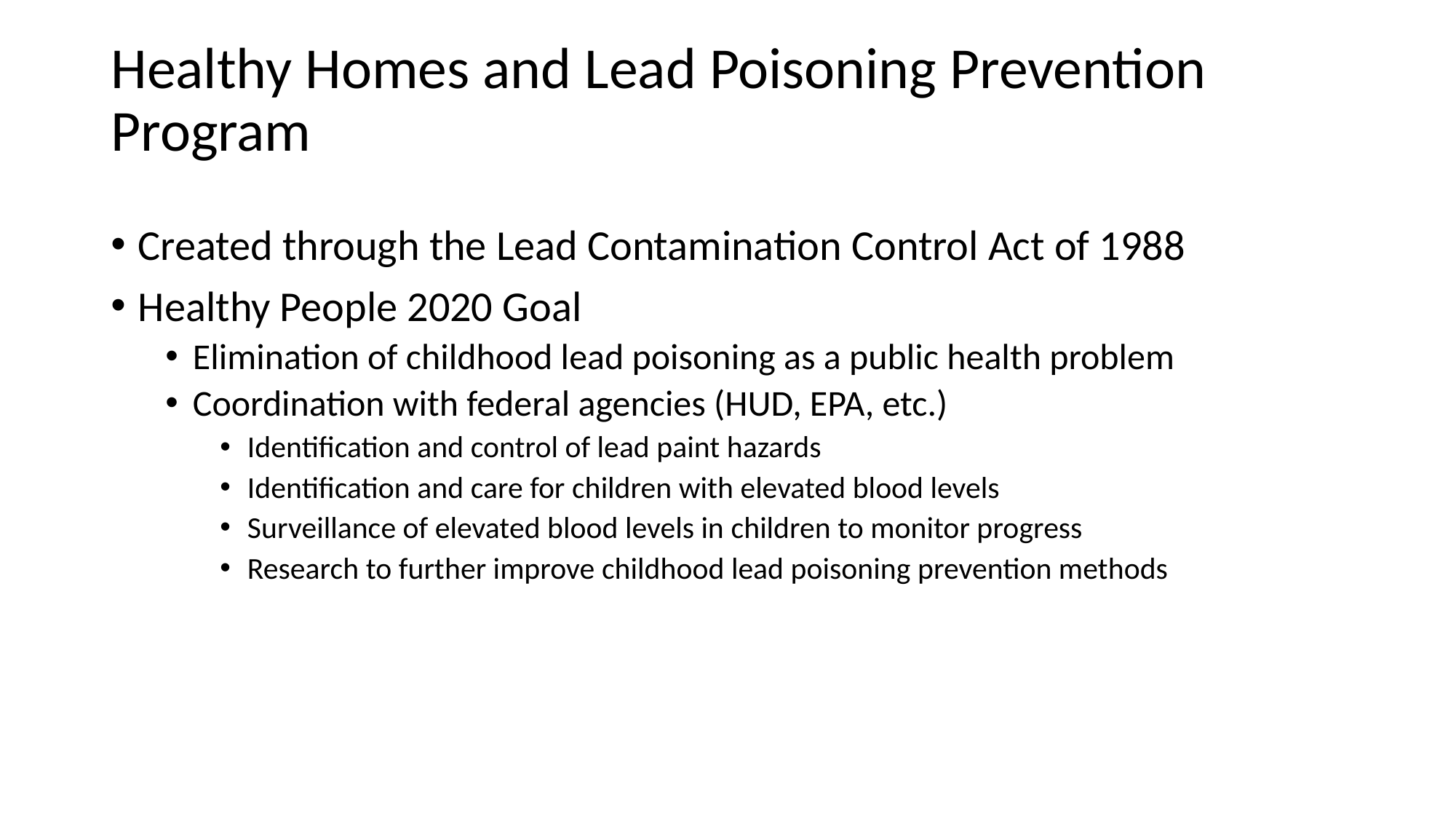

# Healthy Homes and Lead Poisoning Prevention Program
Created through the Lead Contamination Control Act of 1988
Healthy People 2020 Goal
Elimination of childhood lead poisoning as a public health problem
Coordination with federal agencies (HUD, EPA, etc.)
Identification and control of lead paint hazards
Identification and care for children with elevated blood levels
Surveillance of elevated blood levels in children to monitor progress
Research to further improve childhood lead poisoning prevention methods